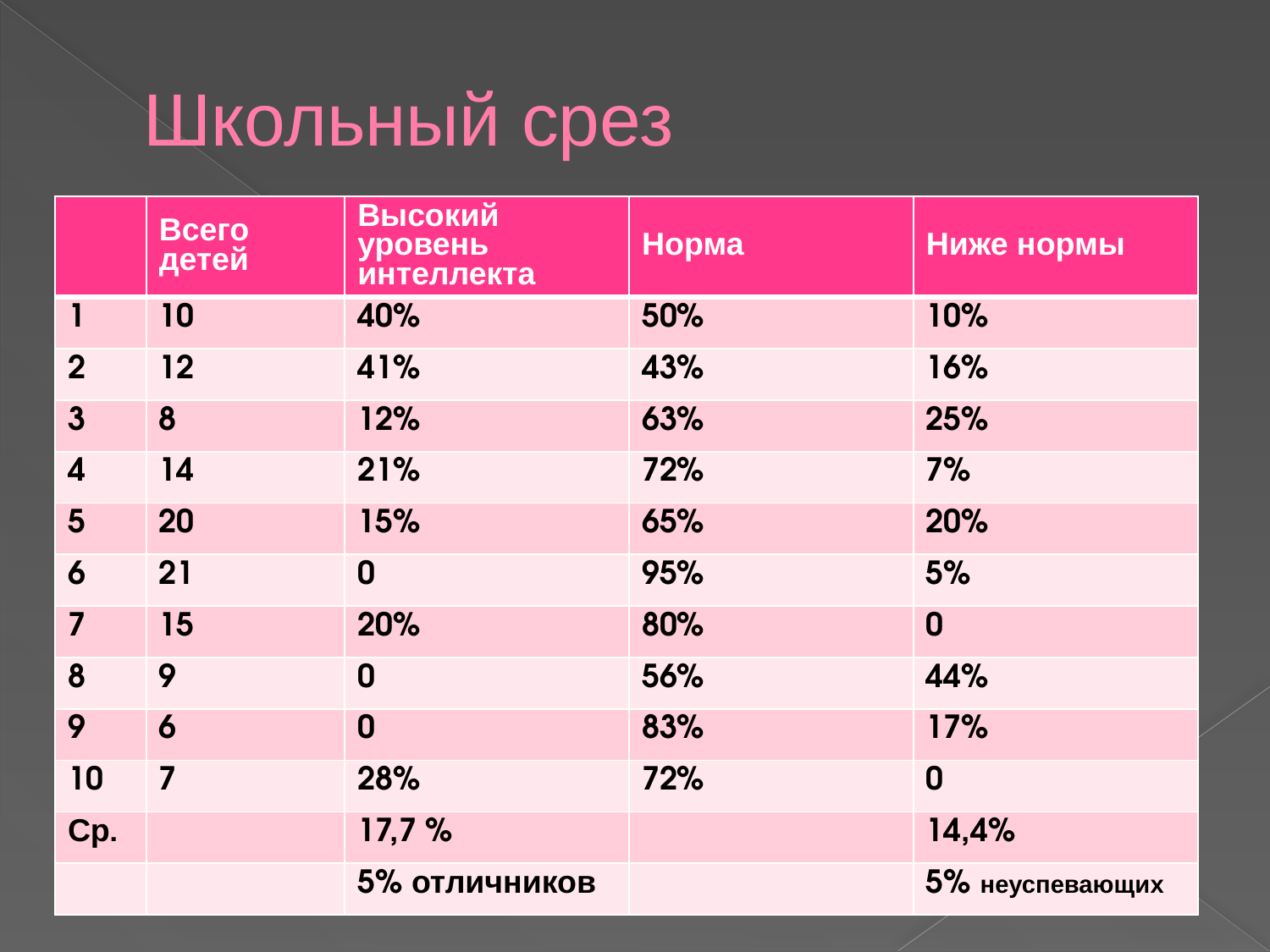

# Школьный срез
|  | Всего детей | Высокий уровень интеллекта | Норма | Ниже нормы |
| --- | --- | --- | --- | --- |
| 1 | 10 | 40% | 50% | 10% |
| 2 | 12 | 41% | 43% | 16% |
| 3 | 8 | 12% | 63% | 25% |
| 4 | 14 | 21% | 72% | 7% |
| 5 | 20 | 15% | 65% | 20% |
| 6 | 21 | 0 | 95% | 5% |
| 7 | 15 | 20% | 80% | 0 |
| 8 | 9 | 0 | 56% | 44% |
| 9 | 6 | 0 | 83% | 17% |
| 10 | 7 | 28% | 72% | 0 |
| Ср. |  | 17,7 % |  | 14,4% |
|  |  | 5% отличников |  | 5% неуспевающих |